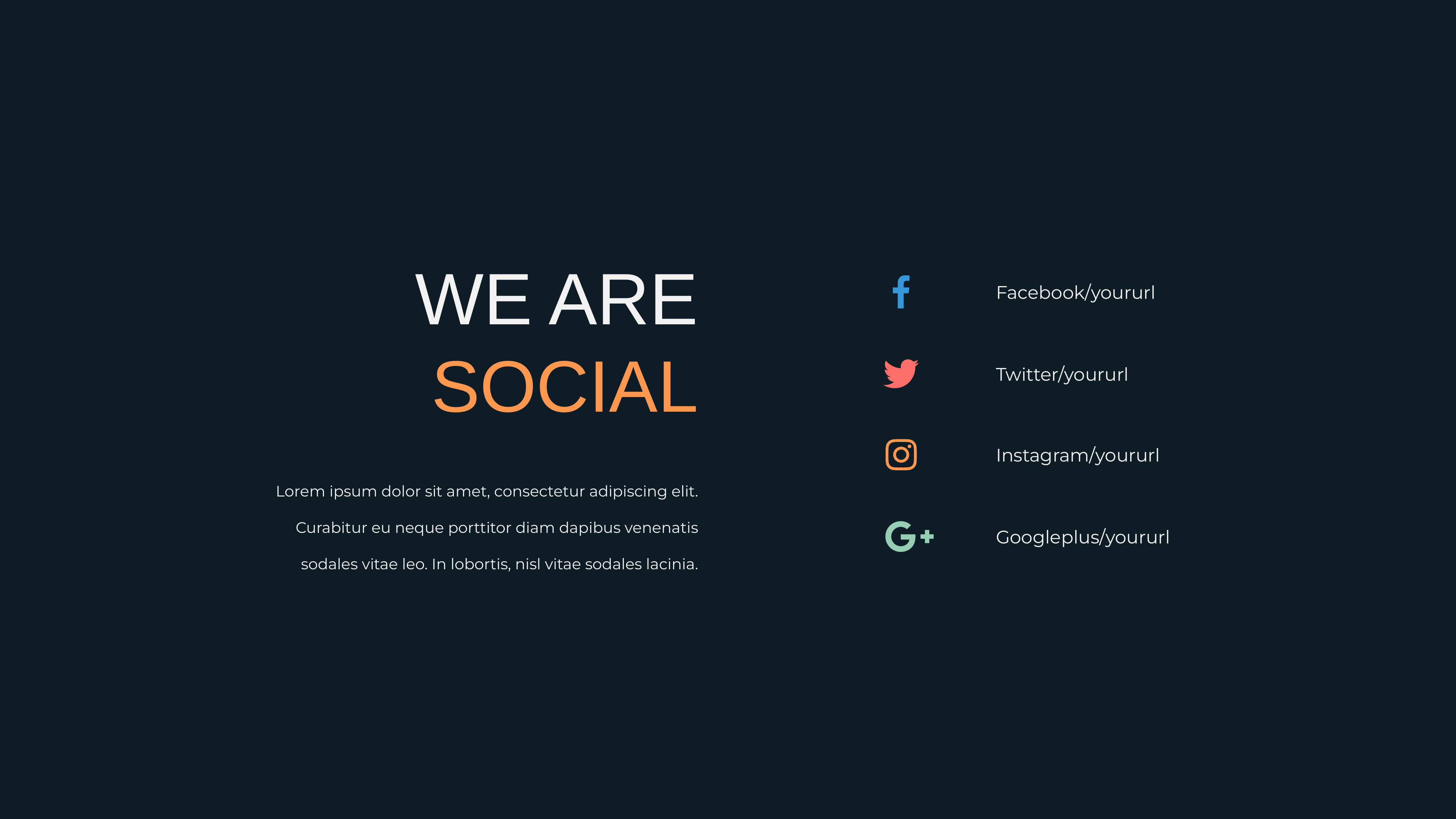

WE ARE
SOCIAL

Facebook/yoururl

Twitter/yoururl

Instagram/yoururl
Lorem ipsum dolor sit amet, consectetur adipiscing elit. Curabitur eu neque porttitor diam dapibus venenatis sodales vitae leo. In lobortis, nisl vitae sodales lacinia.

Googleplus/yoururl